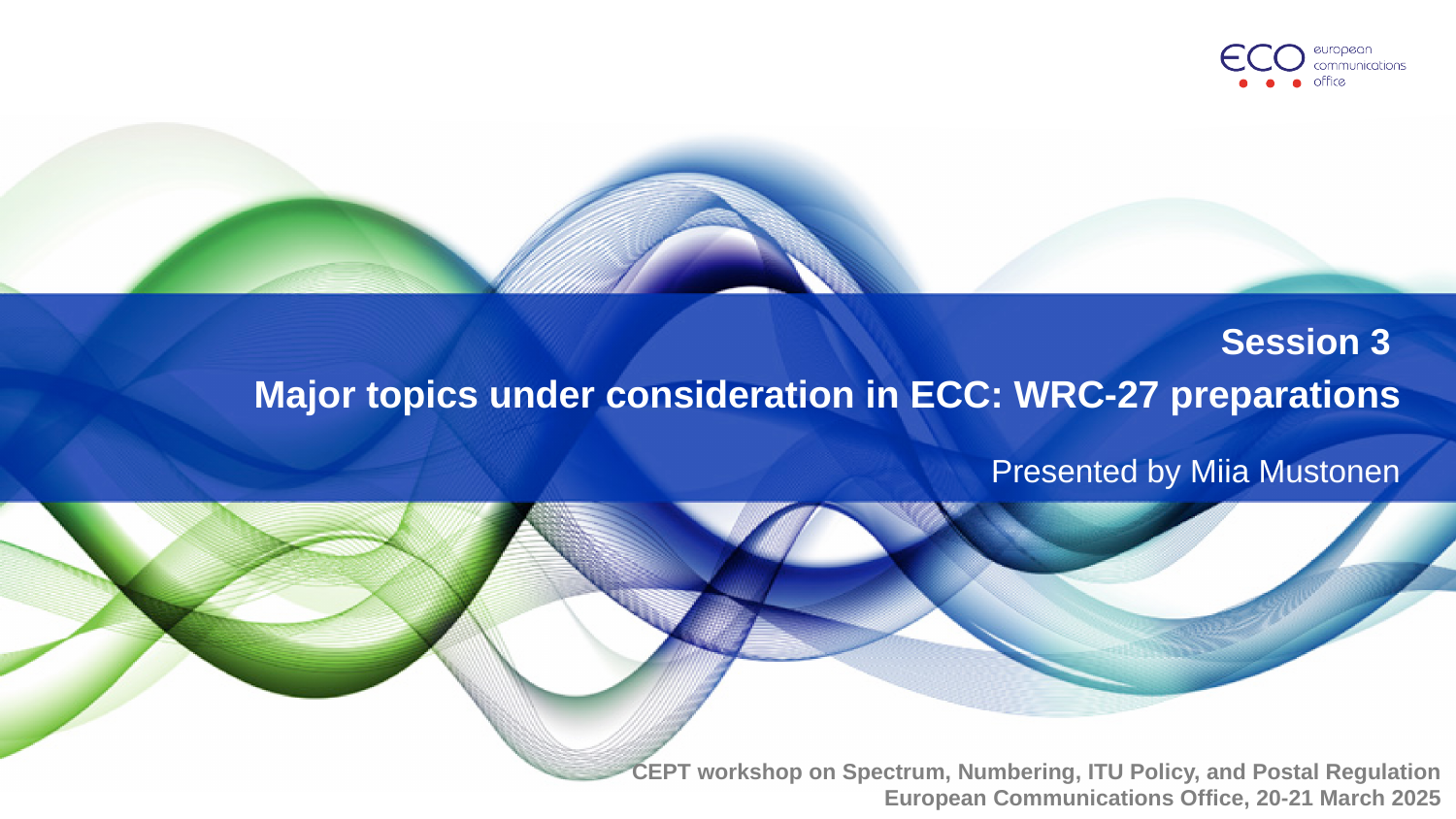

Session 3
Major topics under consideration in ECC: WRC-27 preparations
Presented by Miia Mustonen
CEPT workshop on Spectrum, Numbering, ITU Policy, and Postal Regulation
European Communications Office, 20-21 March 2025